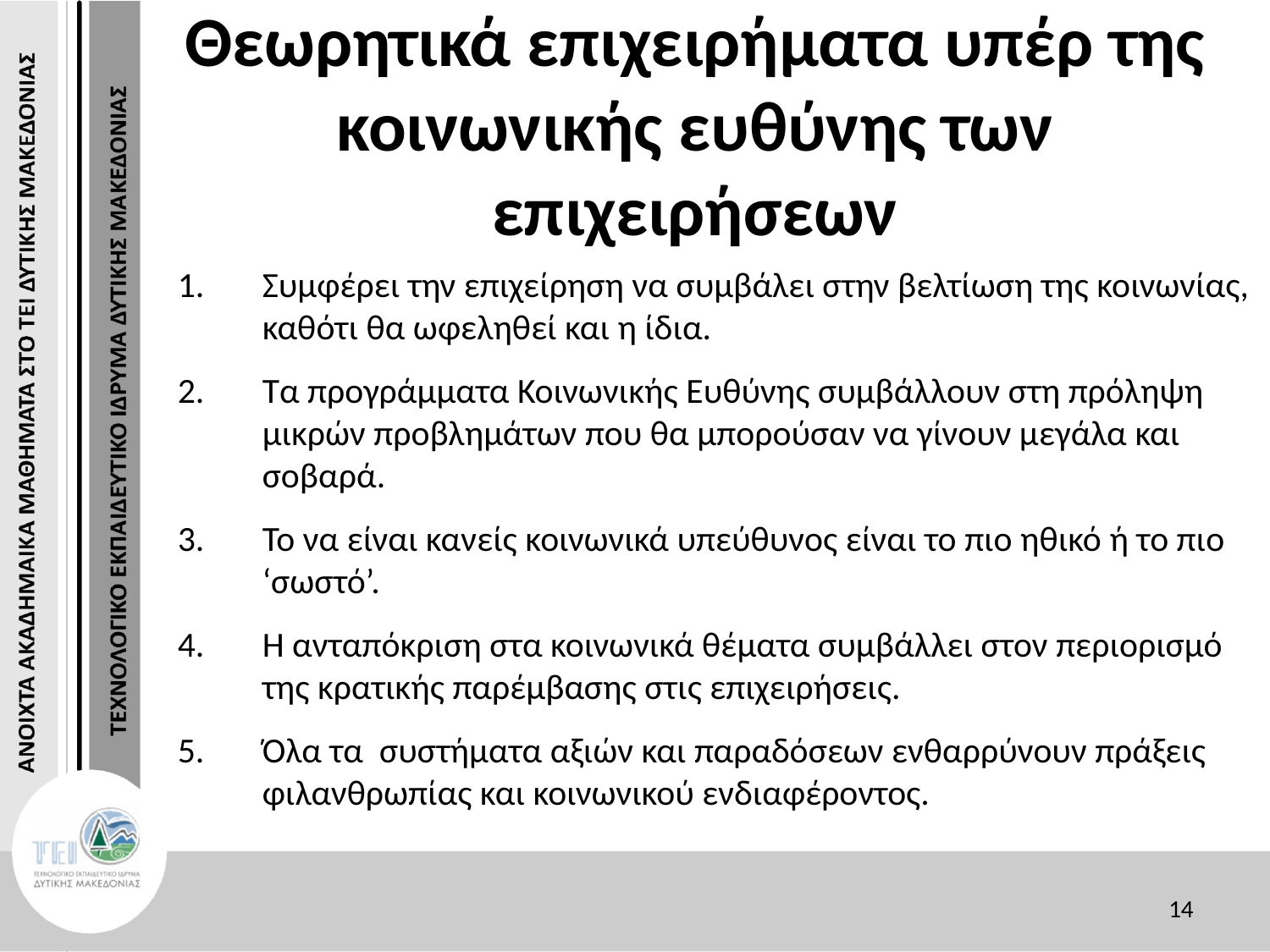

# Θεωρητικά επιχειρήματα υπέρ της κοινωνικής ευθύνης των επιχειρήσεων
Συμφέρει την επιχείρηση να συμβάλει στην βελτίωση της κοινωνίας, καθότι θα ωφεληθεί και η ίδια.
Τα προγράμματα Κοινωνικής Ευθύνης συμβάλλουν στη πρόληψη μικρών προβλημάτων που θα μπορούσαν να γίνουν μεγάλα και σοβαρά.
Το να είναι κανείς κοινωνικά υπεύθυνος είναι το πιο ηθικό ή το πιο ‘σωστό’.
Η ανταπόκριση στα κοινωνικά θέματα συμβάλλει στον περιορισμό της κρατικής παρέμβασης στις επιχειρήσεις.
Όλα τα  συστήματα αξιών και παραδόσεων ενθαρρύνουν πράξεις φιλανθρωπίας και κοινωνικού ενδιαφέροντος.
14